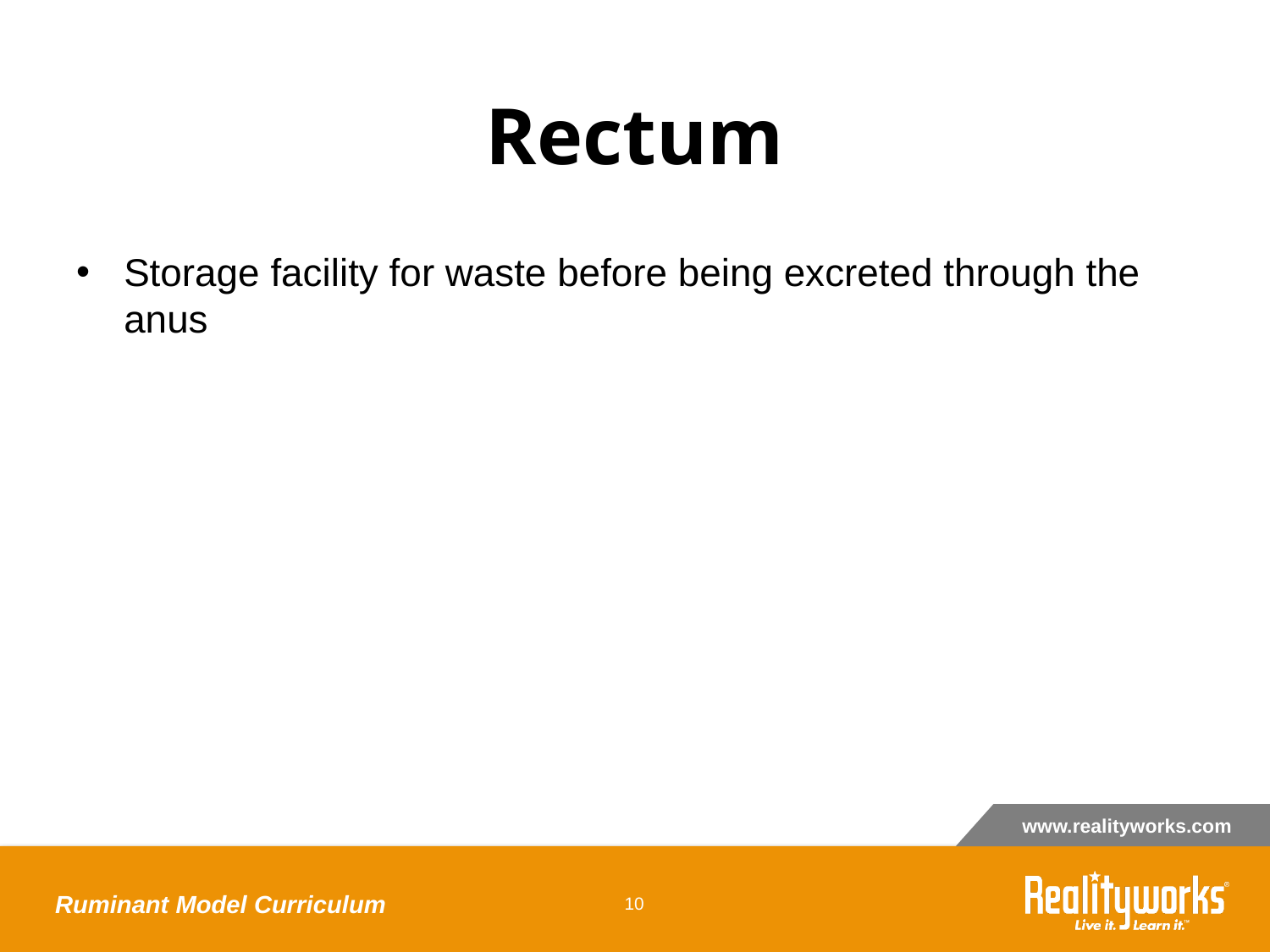

# Rectum
Storage facility for waste before being excreted through the anus
Ruminant Model Curriculum
10